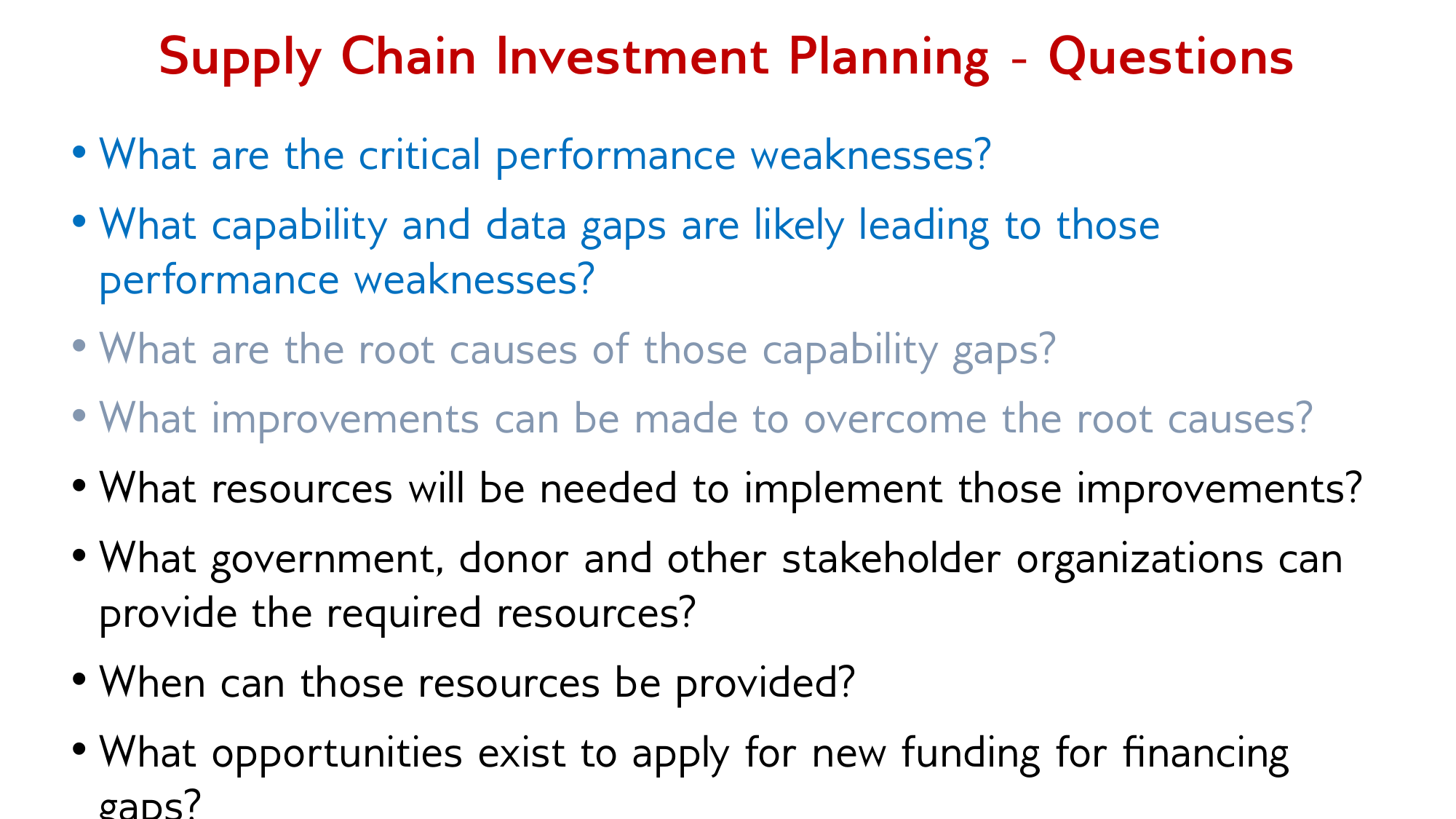

# Supply Chain Investment Planning - Questions
What are the critical performance weaknesses?
What capability and data gaps are likely leading to those performance weaknesses?
What are the root causes of those capability gaps?
What improvements can be made to overcome the root causes?
What resources will be needed to implement those improvements?
What government, donor and other stakeholder organizations can provide the required resources?
When can those resources be provided?
What opportunities exist to apply for new funding for financing gaps?